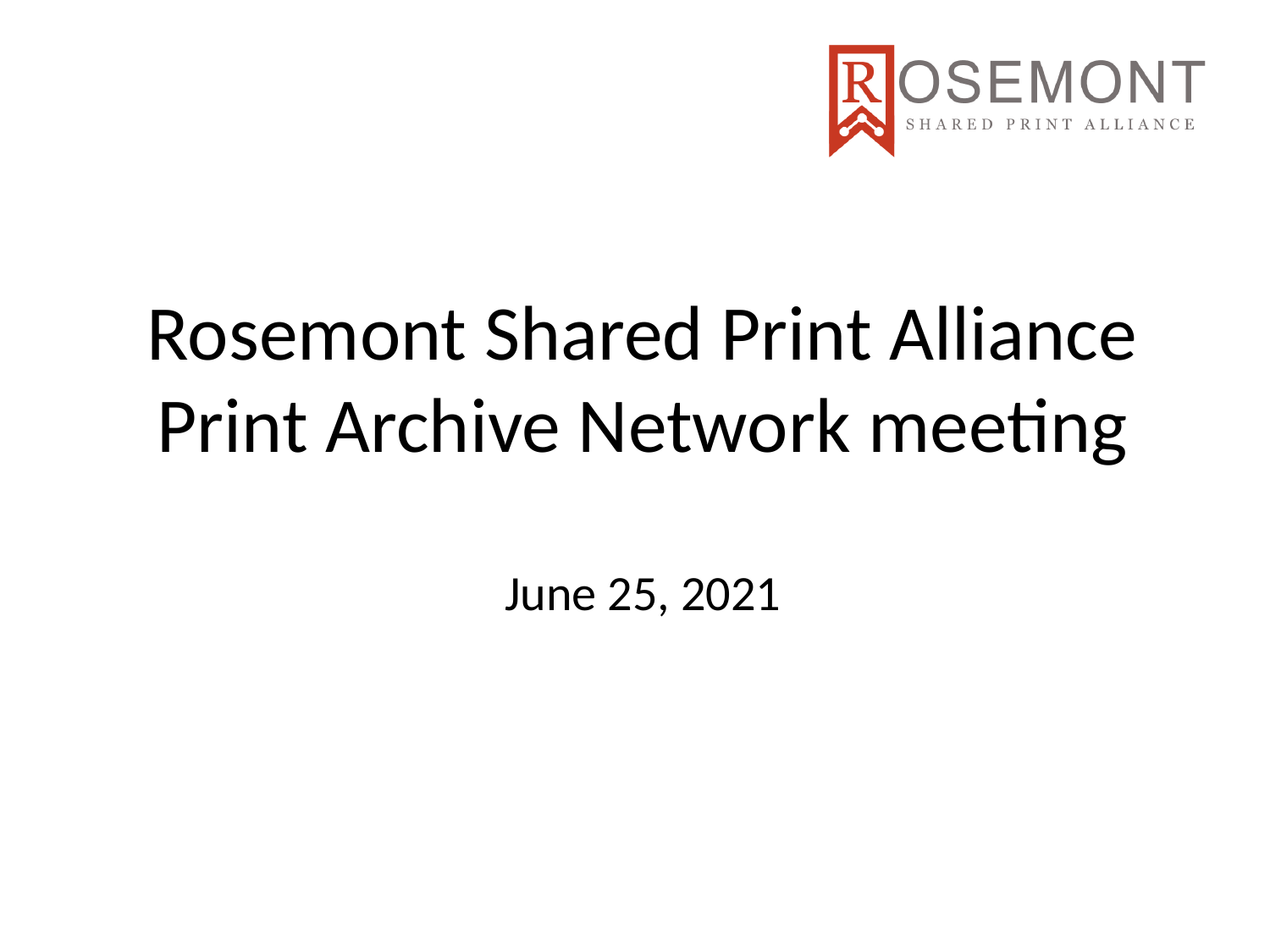

# Rosemont Shared Print Alliance Print Archive Network meeting June 25, 2021